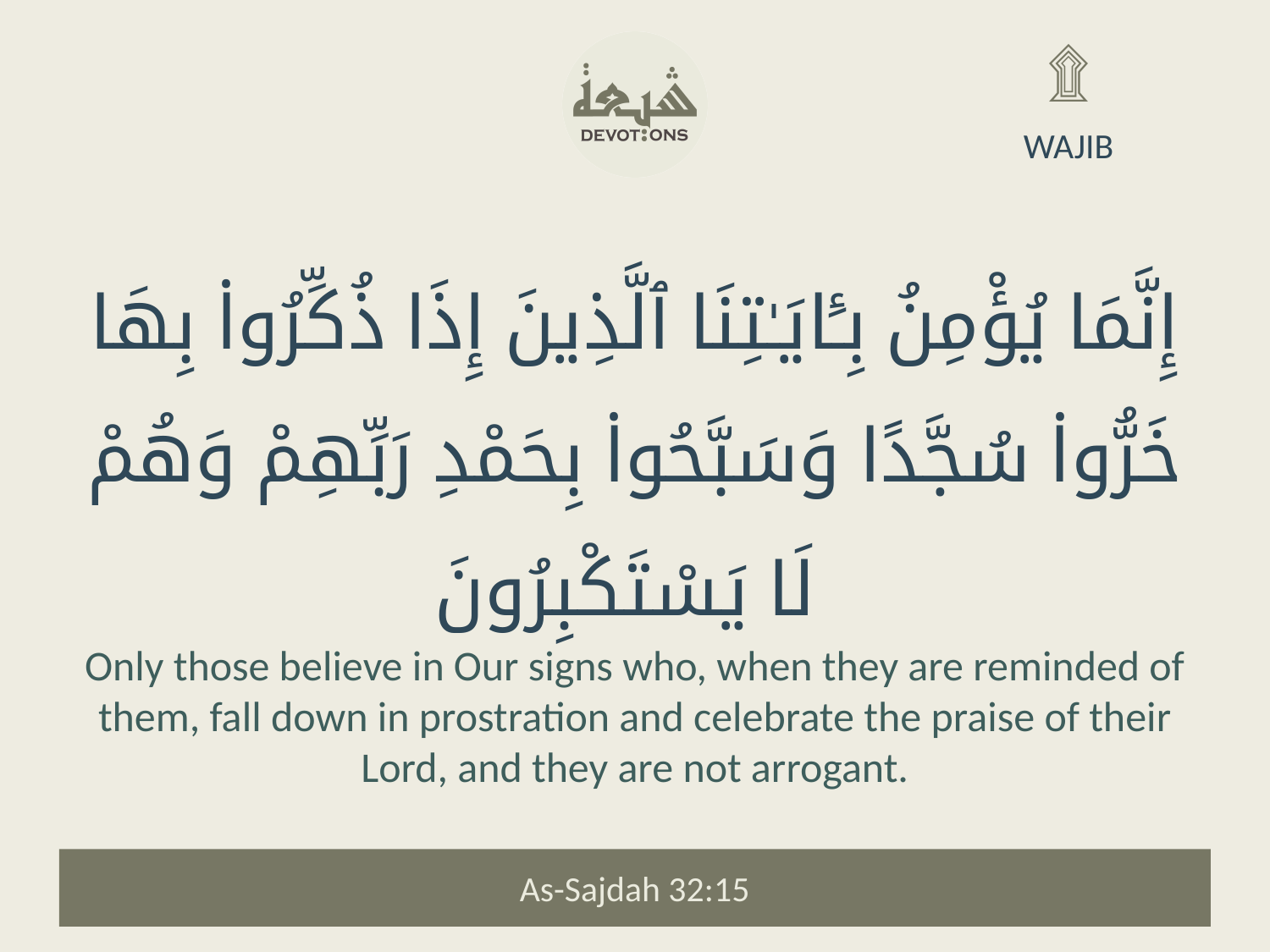

۩
WAJIB
إِنَّمَا يُؤْمِنُ بِـَٔايَـٰتِنَا ٱلَّذِينَ إِذَا ذُكِّرُوا۟ بِهَا خَرُّوا۟ سُجَّدًا وَسَبَّحُوا۟ بِحَمْدِ رَبِّهِمْ وَهُمْ لَا يَسْتَكْبِرُونَ
Only those believe in Our signs who, when they are reminded of them, fall down in prostration and celebrate the praise of their Lord, and they are not arrogant.
As-Sajdah 32:15